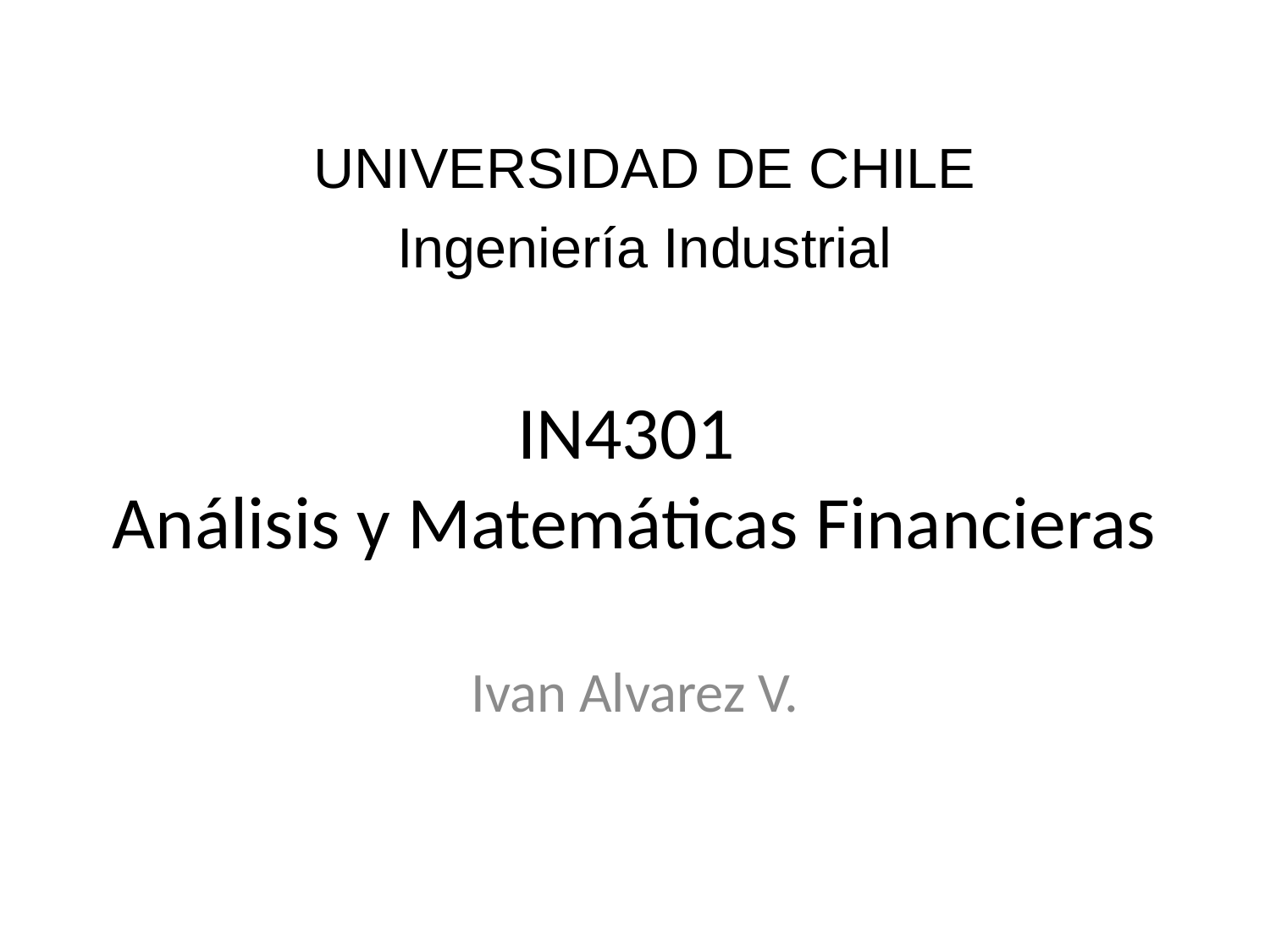

UNIVERSIDAD DE CHILE
Ingeniería Industrial
# IN4301 Análisis y Matemáticas Financieras
Ivan Alvarez V.